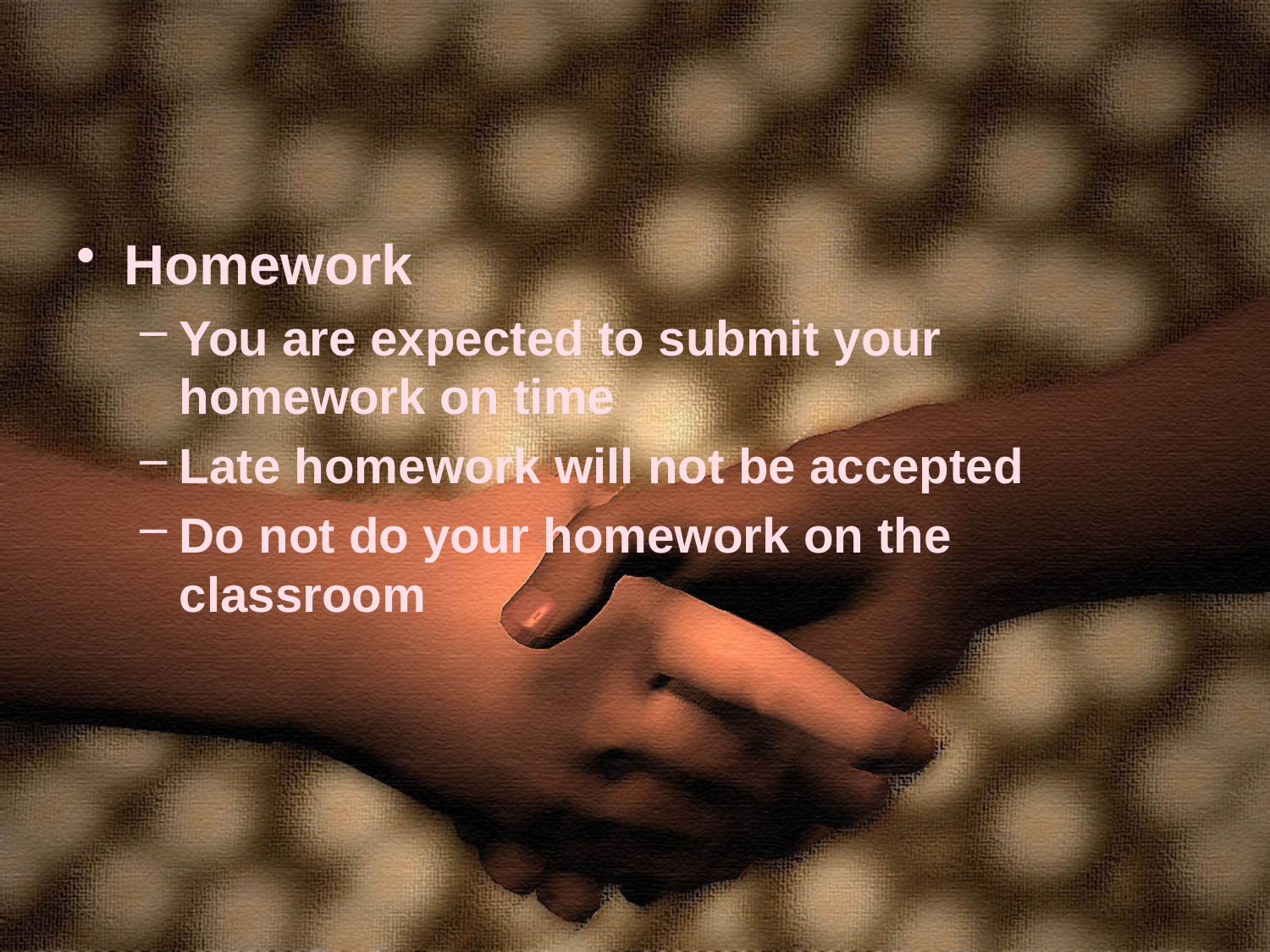

#
Homework
You are expected to submit your homework on time
Late homework will not be accepted
Do not do your homework on the classroom